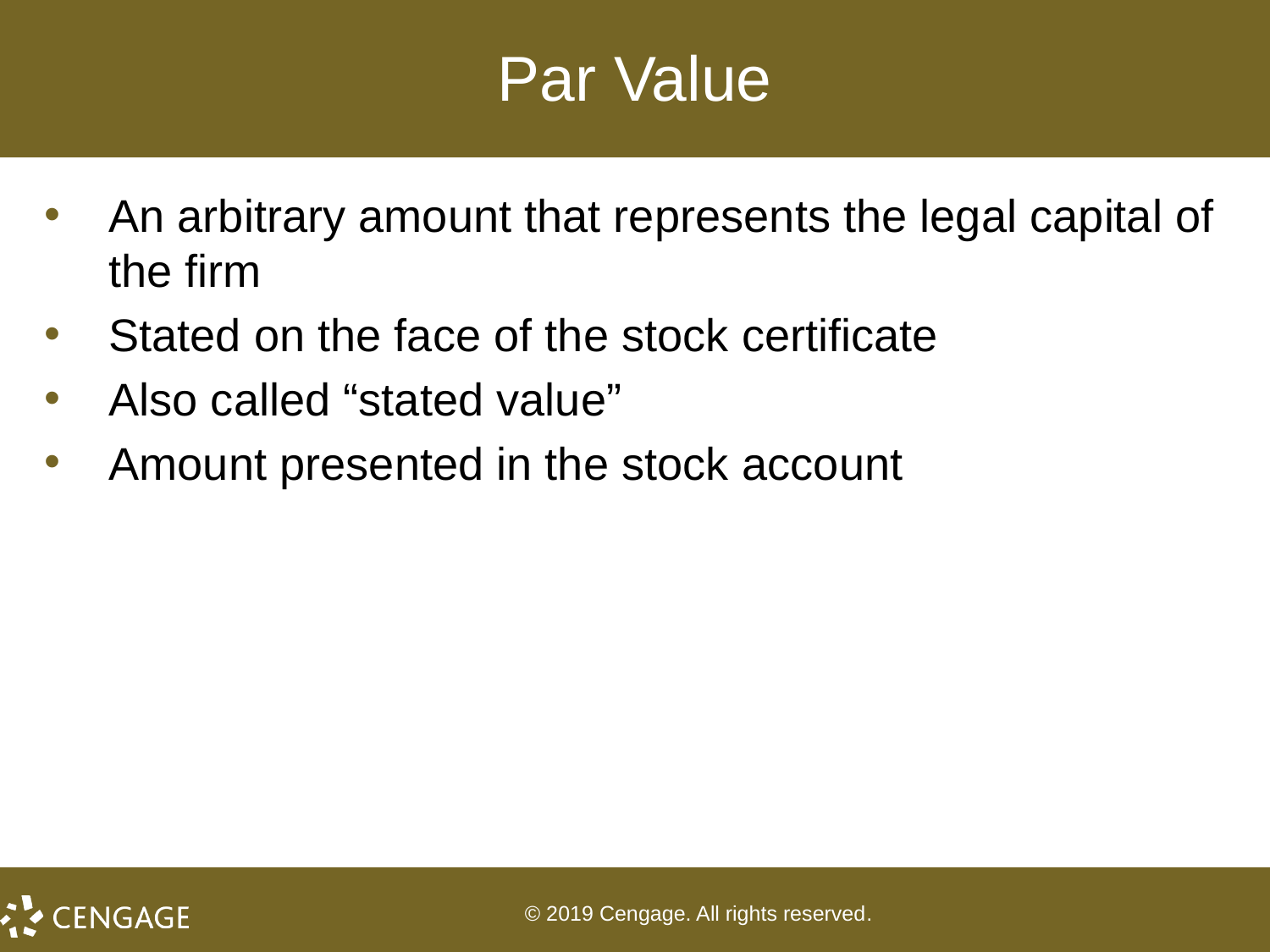

# Par Value
An arbitrary amount that represents the legal capital of the firm
Stated on the face of the stock certificate
Also called “stated value”
Amount presented in the stock account